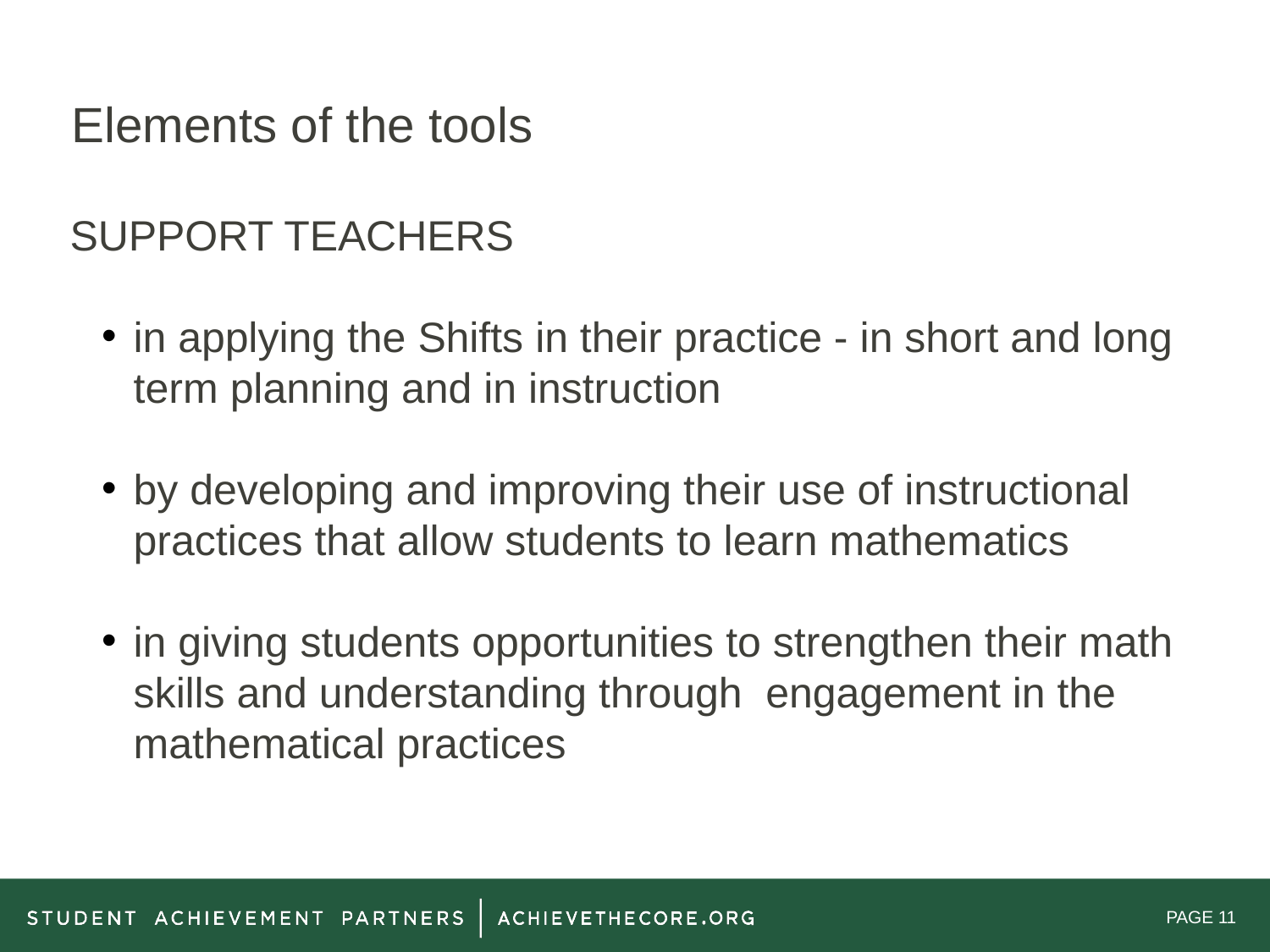

# Elements of the tools
SUPPORT TEACHERS

in applying the Shifts in their practice - in short and long term planning and in instruction

by developing and improving their use of instructional practices that allow students to learn mathematics

in giving students opportunities to strengthen their math skills and understanding through  engagement in the mathematical practices